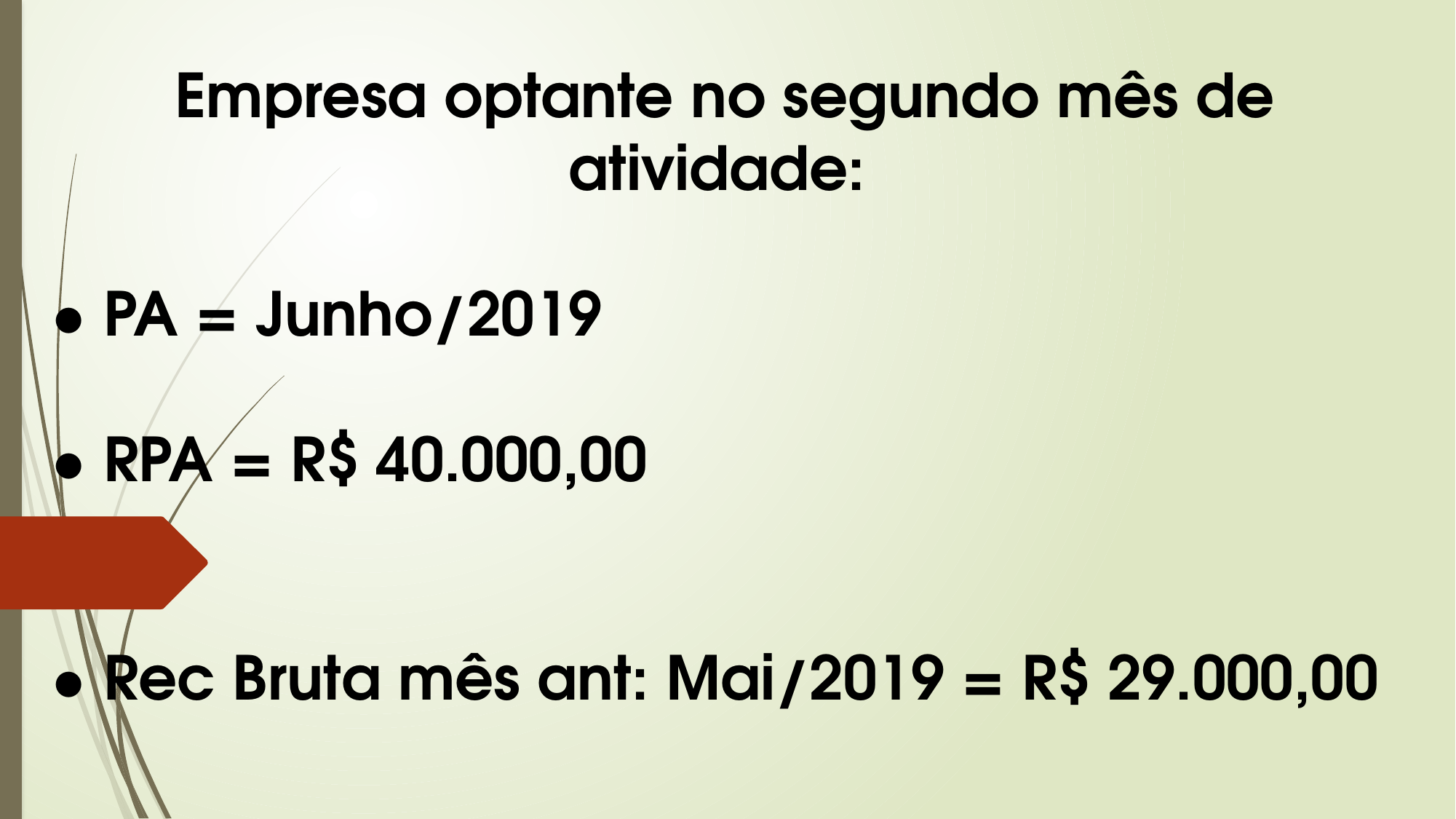

Empresa optante no segundo mês de atividade:

• PA = Junho/2019

• RPA = R$ 40.000,00

• Rec Bruta mês ant: Mai/2019 = R$ 29.000,00